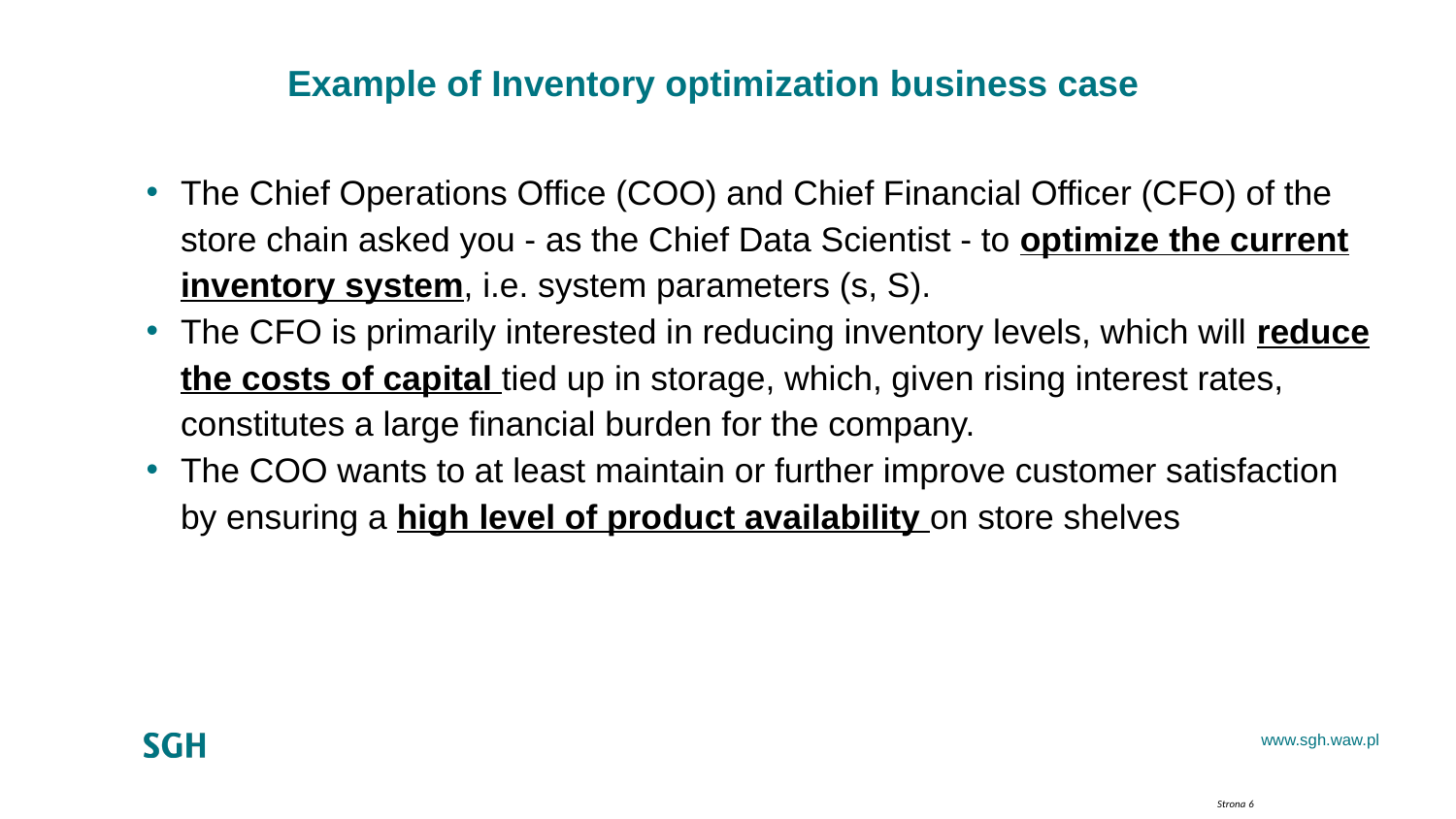

# Example of Inventory optimization business case
The Chief Operations Office (COO) and Chief Financial Officer (CFO) of the store chain asked you - as the Chief Data Scientist - to optimize the current inventory system, i.e. system parameters (s, S).
The CFO is primarily interested in reducing inventory levels, which will reduce the costs of capital tied up in storage, which, given rising interest rates, constitutes a large financial burden for the company.
The COO wants to at least maintain or further improve customer satisfaction by ensuring a high level of product availability on store shelves

Strona 6